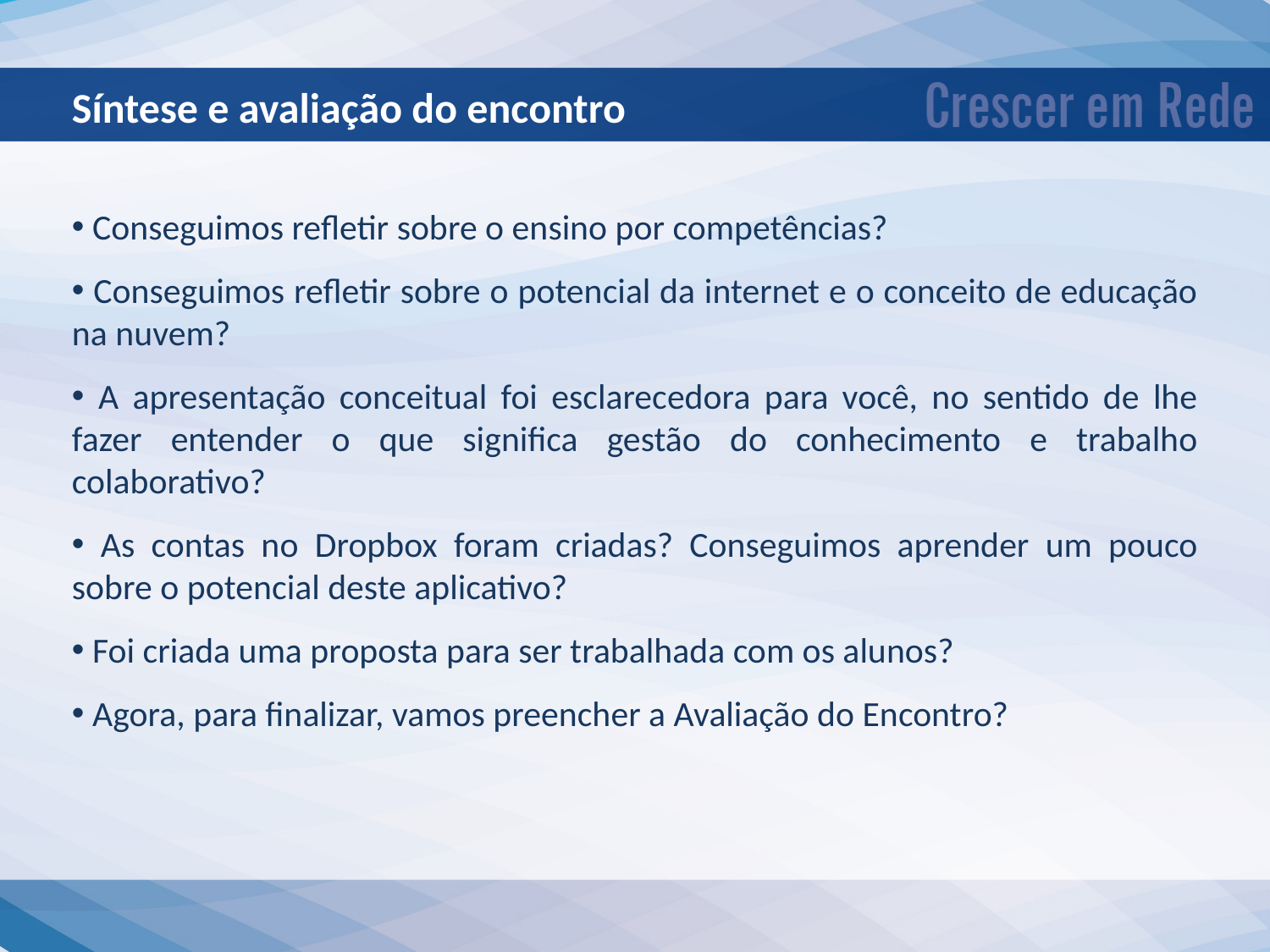

Síntese e avaliação do encontro

 Conseguimos refletir sobre o ensino por competências?
 Conseguimos refletir sobre o potencial da internet e o conceito de educação na nuvem?
 A apresentação conceitual foi esclarecedora para você, no sentido de lhe fazer entender o que significa gestão do conhecimento e trabalho colaborativo?
 As contas no Dropbox foram criadas? Conseguimos aprender um pouco sobre o potencial deste aplicativo?
 Foi criada uma proposta para ser trabalhada com os alunos?
 Agora, para finalizar, vamos preencher a Avaliação do Encontro?